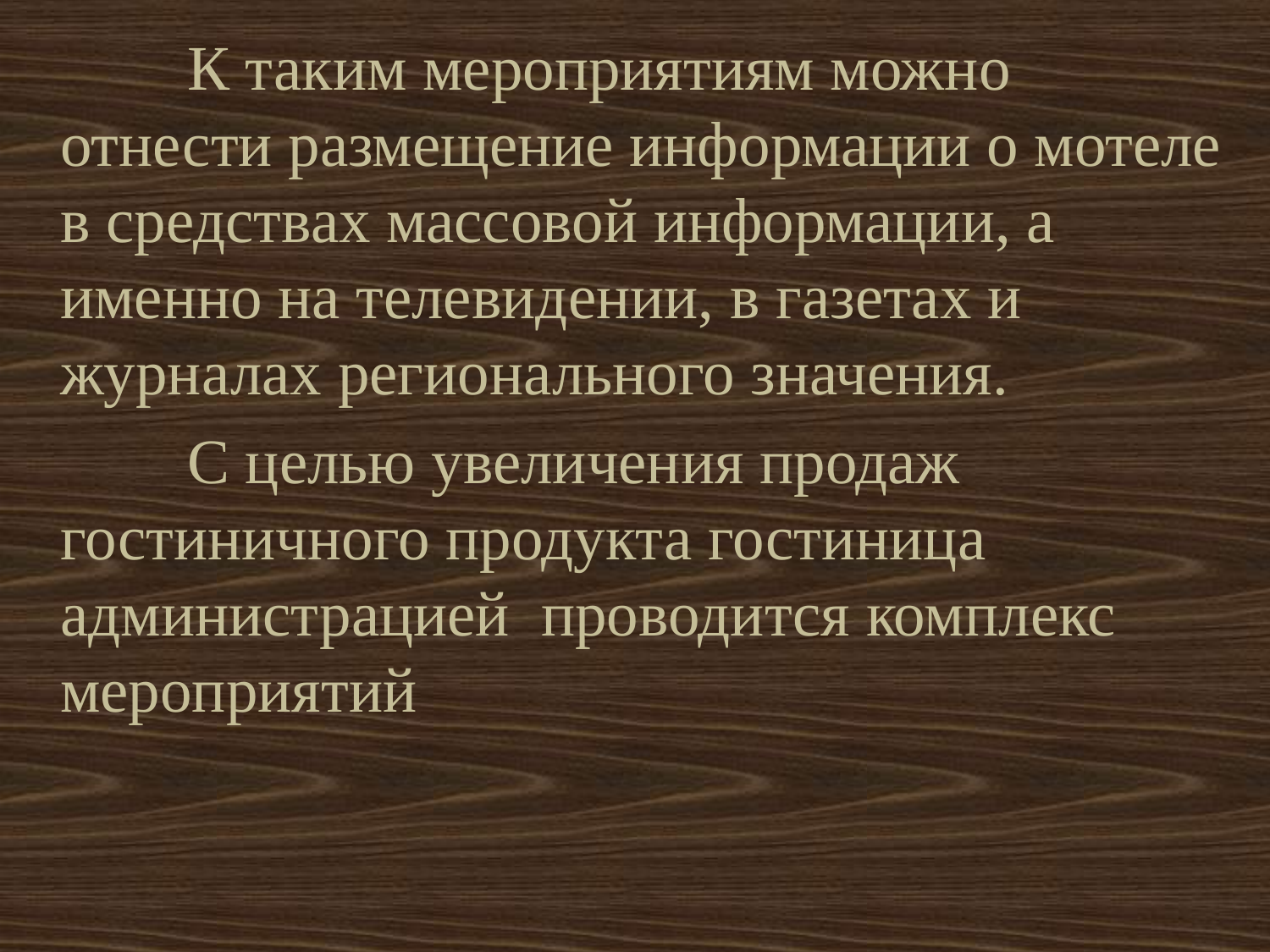

К таким мероприятиям можно отнести размещение информации о мотеле в средствах массовой информации, а именно на телевидении, в газетах и журналах регионального значения.
		С целью увеличения продаж  гостиничного продукта гостиница администрацией  проводится комплекс мероприятий